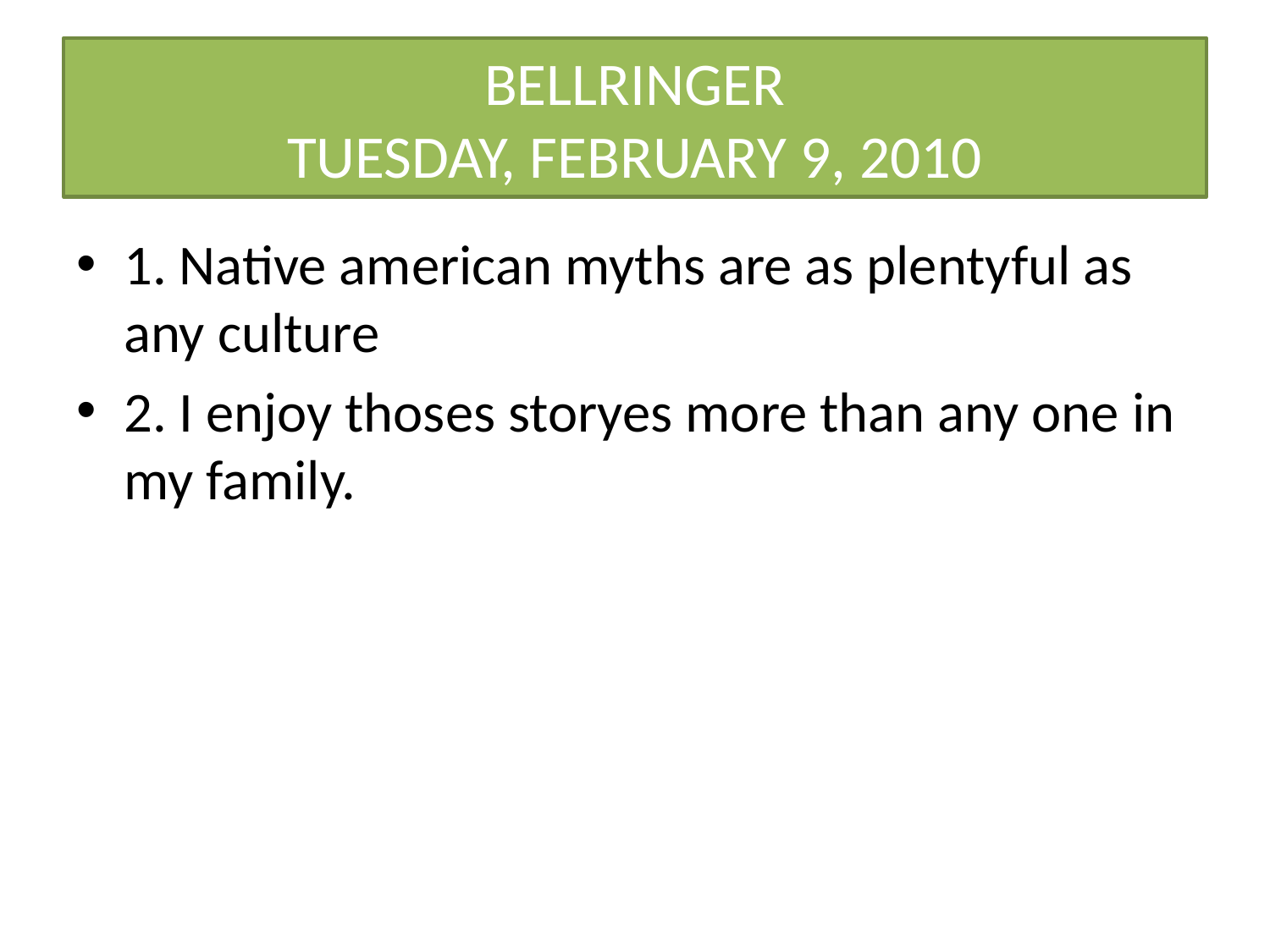

# BELLRINGER TUESDAY, FEBRUARY 9, 2010
1. Native american myths are as plentyful as any culture
2. I enjoy thoses storyes more than any one in my family.